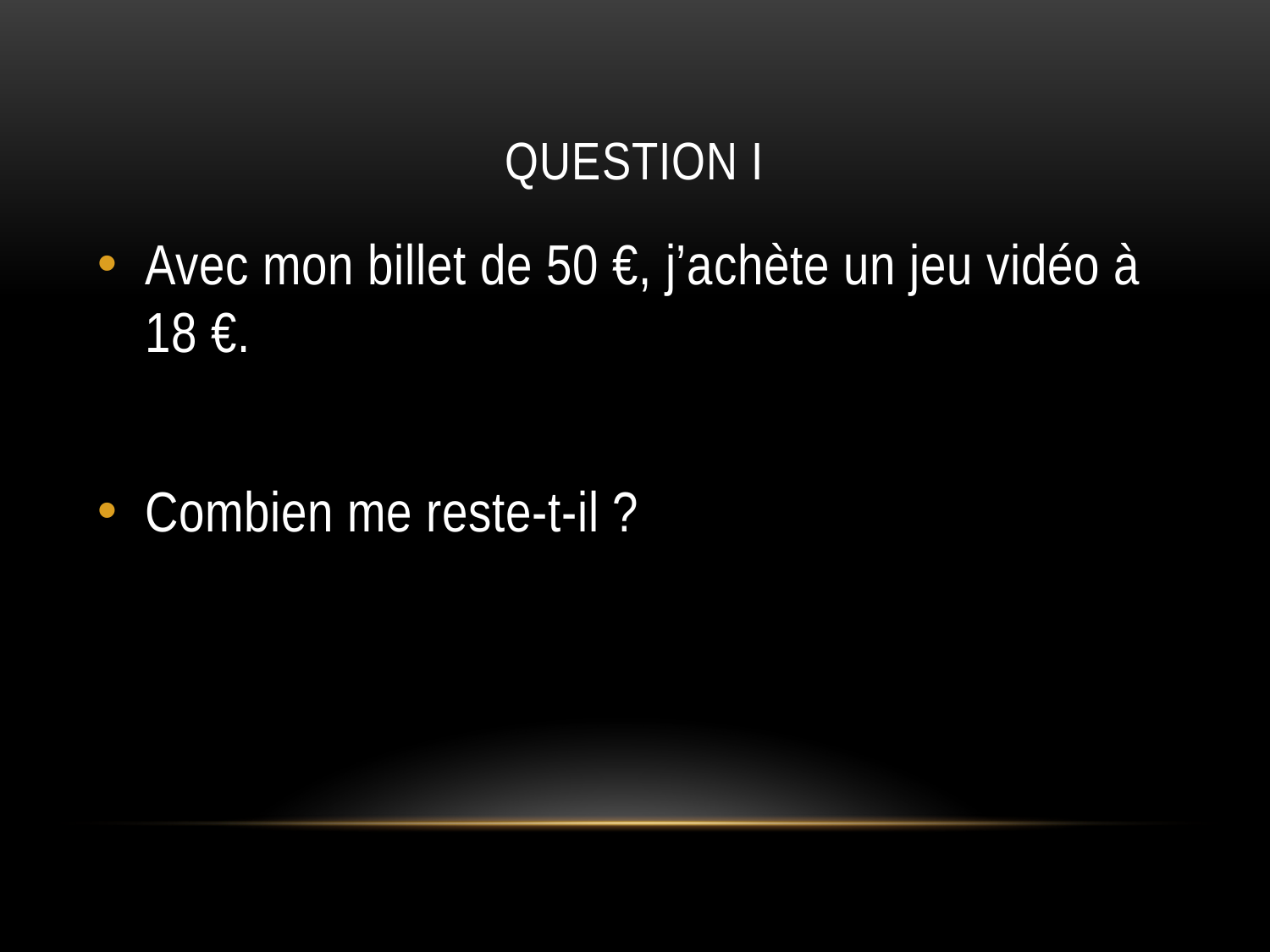

# QUESTION I
Avec mon billet de 50 €, j’achète un jeu vidéo à 18 €.

Combien me reste-t-il ?